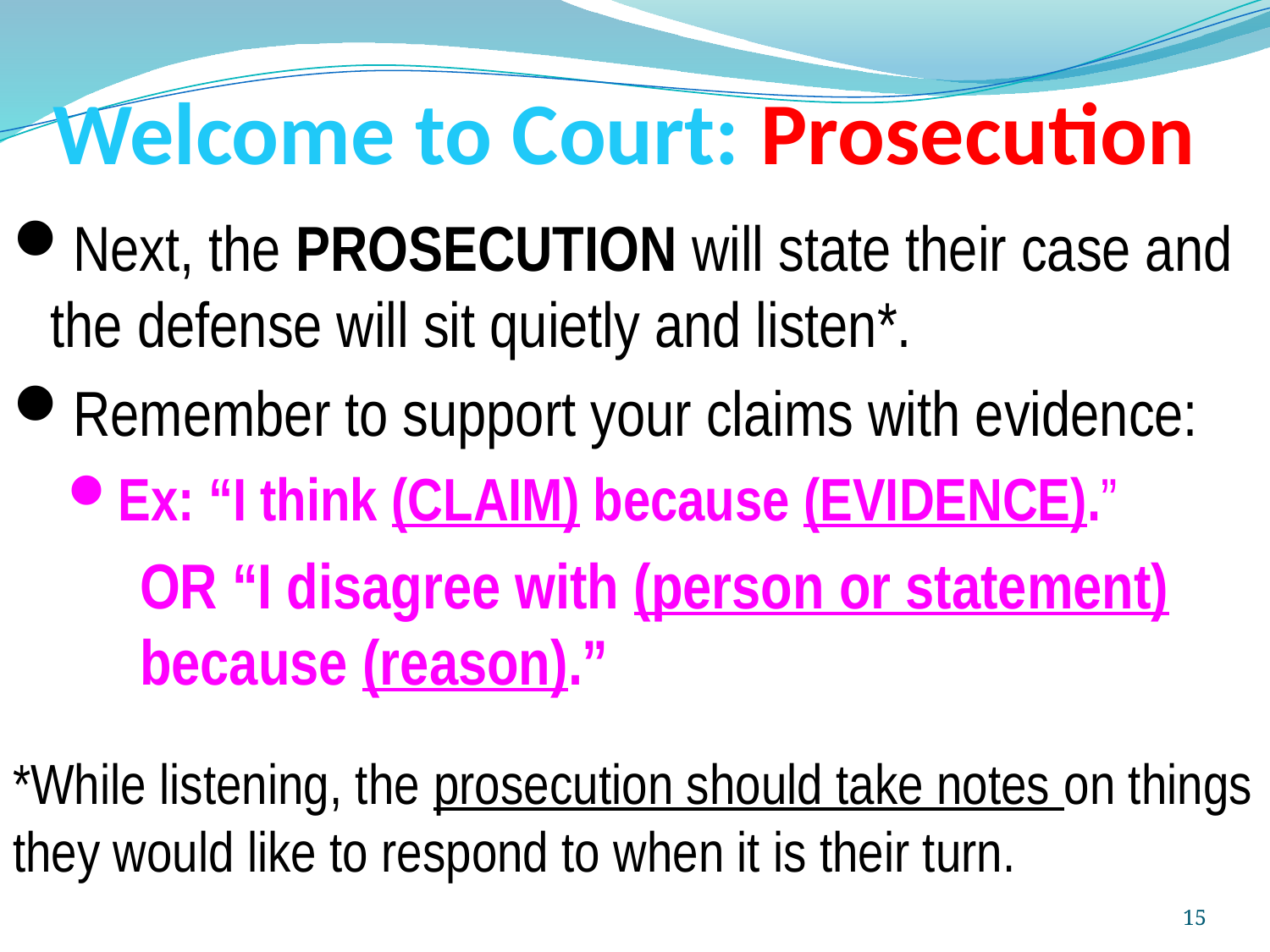

# Welcome to Court: Prosecution
Next, the PROSECUTION will state their case and the defense will sit quietly and listen*.
Remember to support your claims with evidence:
Ex: “I think (CLAIM) because (EVIDENCE).”
	OR “I disagree with (person or statement) 	because (reason).”

*While listening, the prosecution should take notes on things they would like to respond to when it is their turn.

15